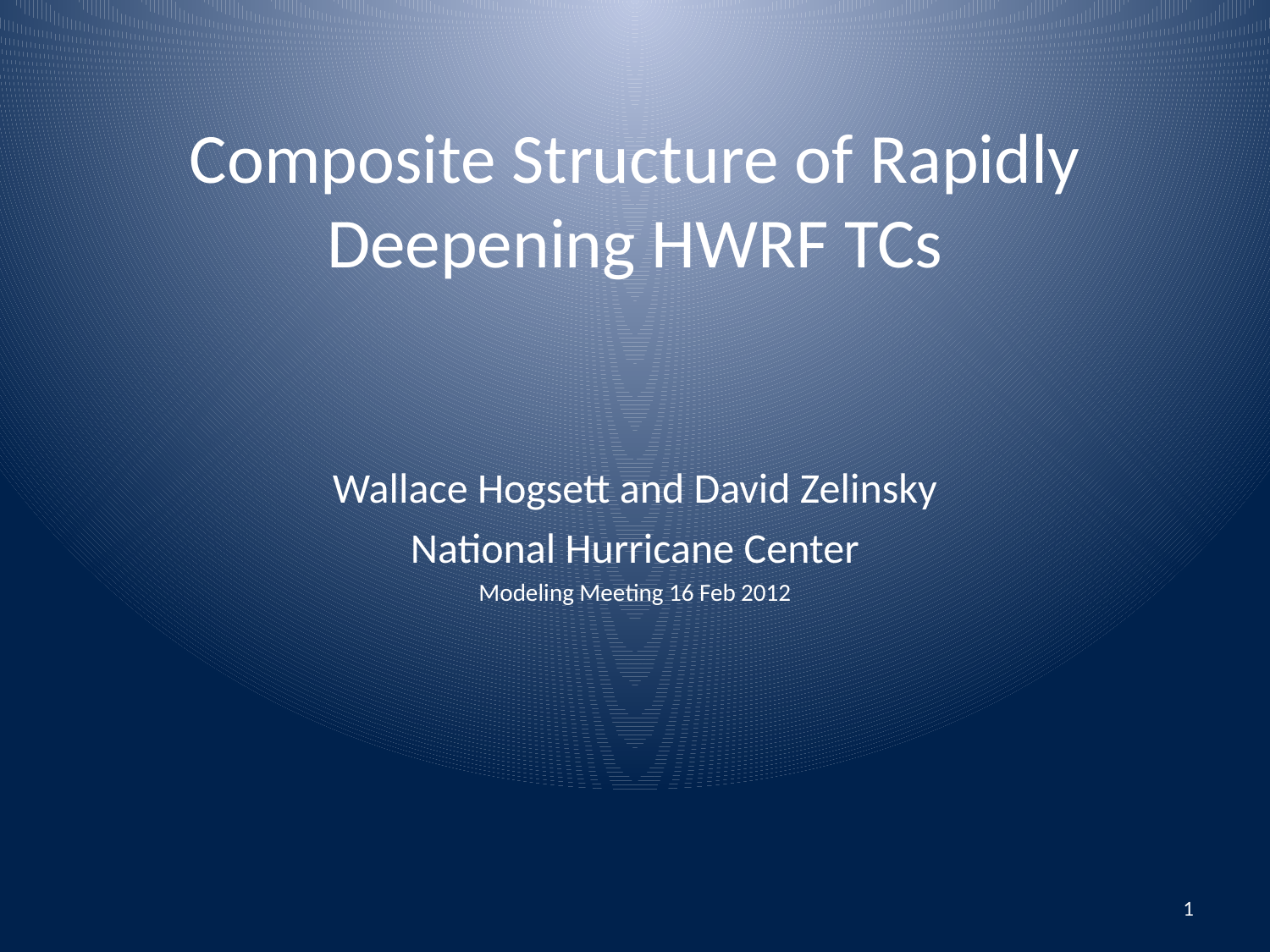

Composite Structure of Rapidly Deepening HWRF TCs
Wallace Hogsett and David Zelinsky
National Hurricane Center
Modeling Meeting 16 Feb 2012
1